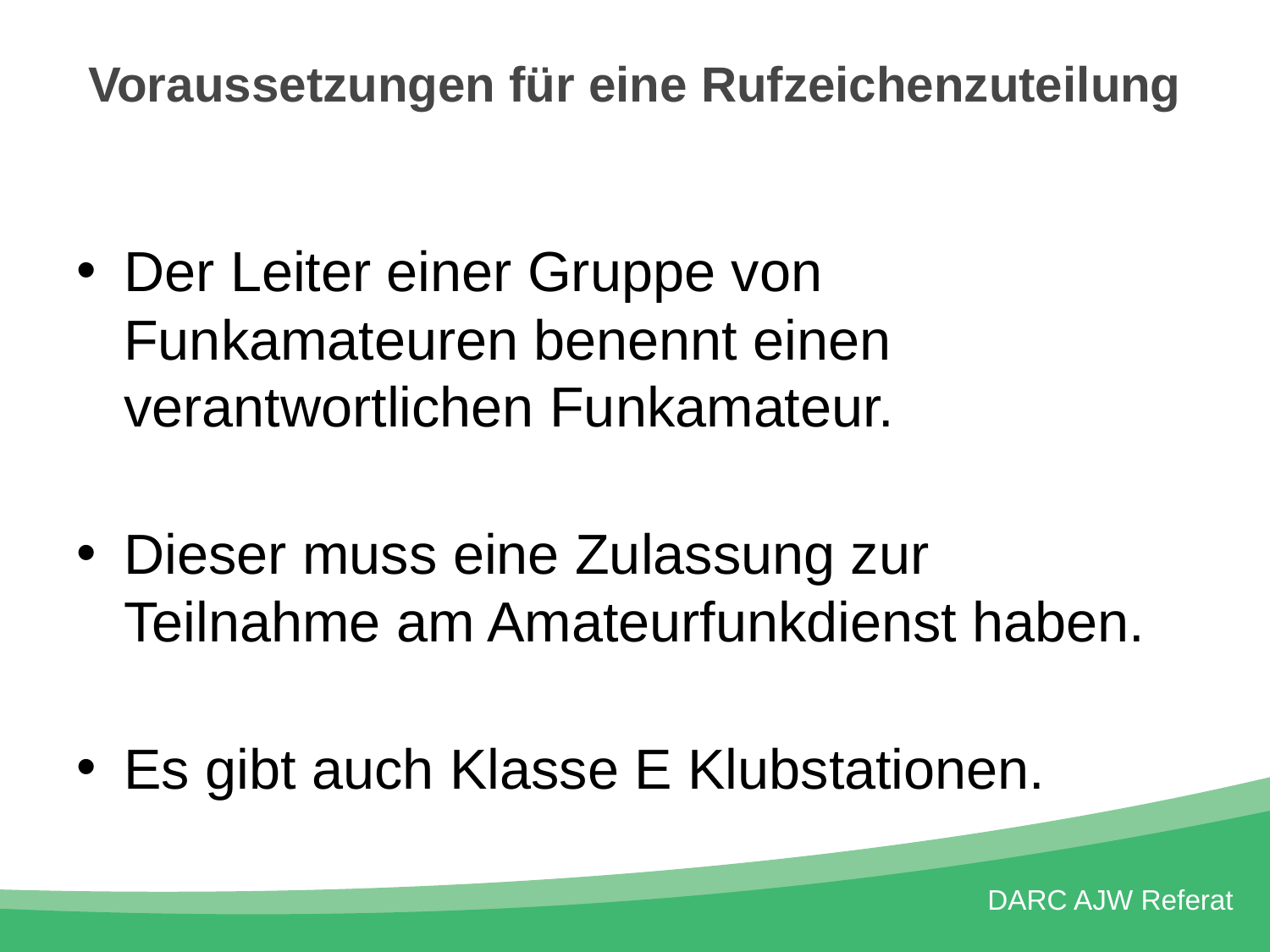

# Voraussetzungen für eine Rufzeichenzuteilung

Der Leiter einer Gruppe von Funkamateuren benennt einen verantwortlichen Funkamateur.
Dieser muss eine Zulassung zur Teilnahme am Amateurfunkdienst haben.
Es gibt auch Klasse E Klubstationen.